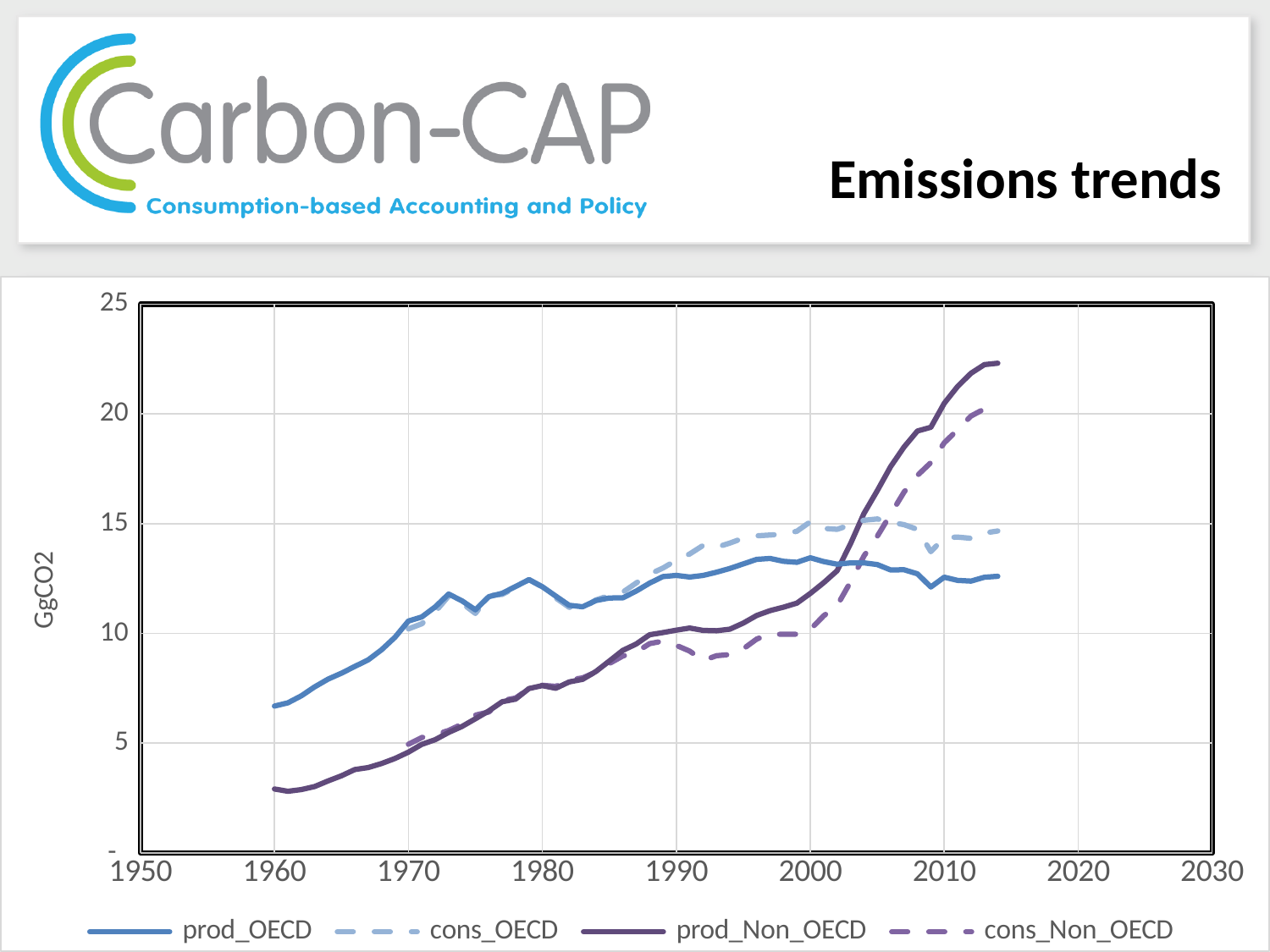

Emissions trends

### Chart

| Category |  prod_OECD  |  cons_OECD  |  prod_Non_OECD  |  cons_Non_OECD  |
|---|---|---|---|---|